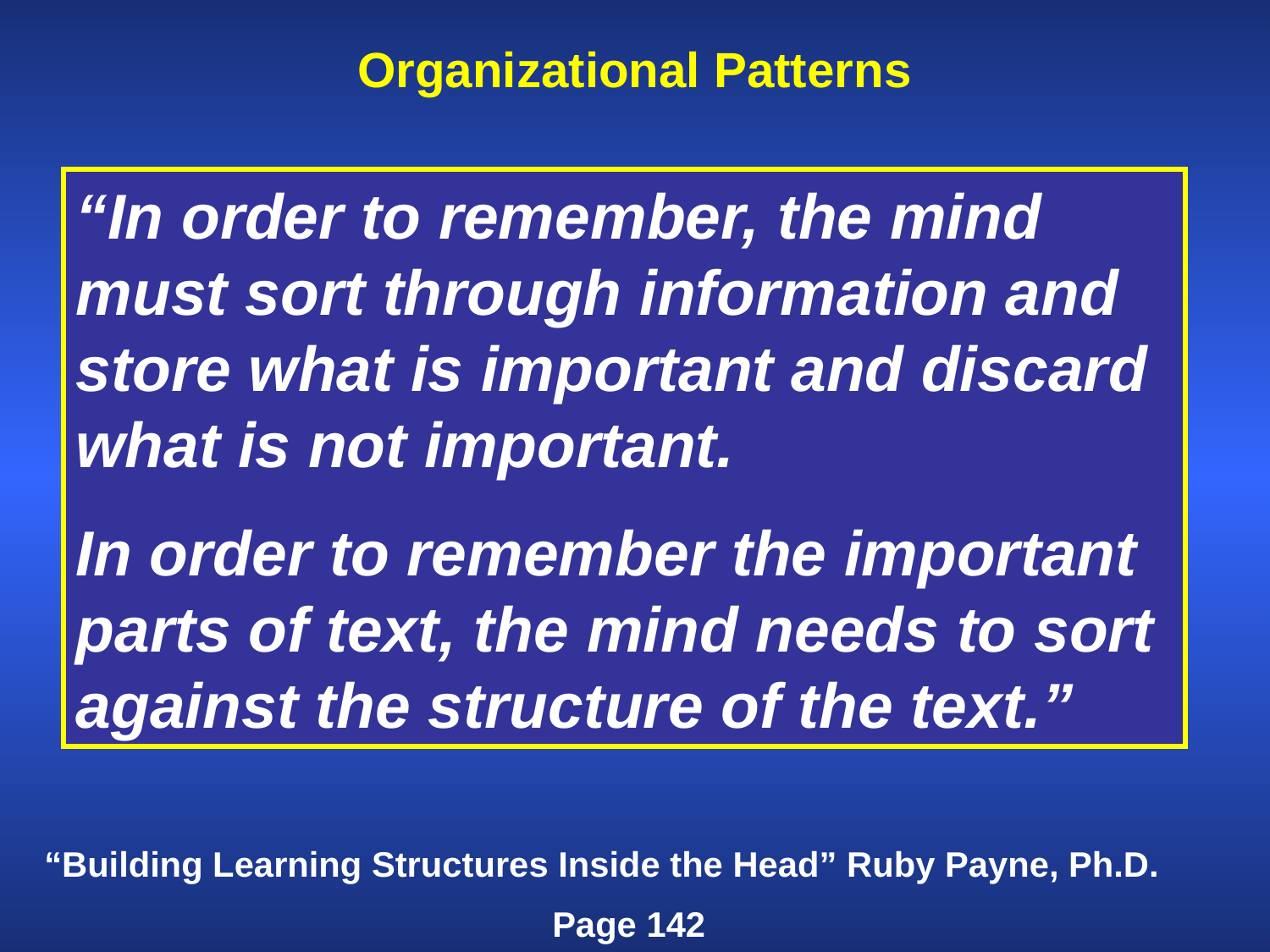

Organizational Patterns
“In order to remember, the mind must sort through information and store what is important and discard what is not important.
In order to remember the important parts of text, the mind needs to sort against the structure of the text.”
“Building Learning Structures Inside the Head” Ruby Payne, Ph.D.
				Page 142